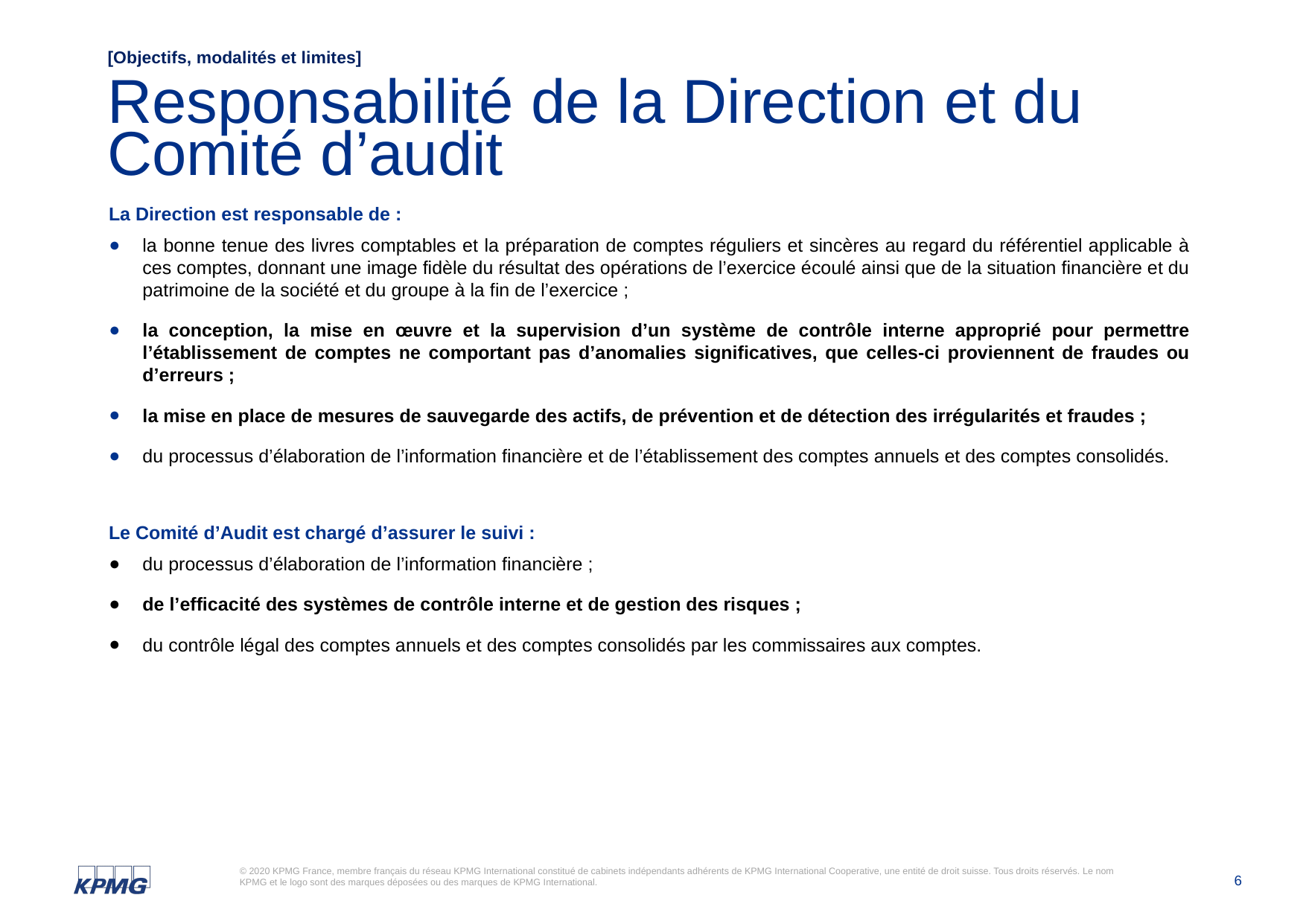

[Objectifs, modalités et limites]
# Responsabilité de la Direction et du Comité d’audit
La Direction est responsable de :
la bonne tenue des livres comptables et la préparation de comptes réguliers et sincères au regard du référentiel applicable à ces comptes, donnant une image fidèle du résultat des opérations de l’exercice écoulé ainsi que de la situation financière et du patrimoine de la société et du groupe à la fin de l’exercice ;
la conception, la mise en œuvre et la supervision d’un système de contrôle interne approprié pour permettre l’établissement de comptes ne comportant pas d’anomalies significatives, que celles-ci proviennent de fraudes ou d’erreurs ;
la mise en place de mesures de sauvegarde des actifs, de prévention et de détection des irrégularités et fraudes ;
du processus d’élaboration de l’information financière et de l’établissement des comptes annuels et des comptes consolidés.

Le Comité d’Audit est chargé d’assurer le suivi :
du processus d’élaboration de l’information financière ;
de l’efficacité des systèmes de contrôle interne et de gestion des risques ;
du contrôle légal des comptes annuels et des comptes consolidés par les commissaires aux comptes.